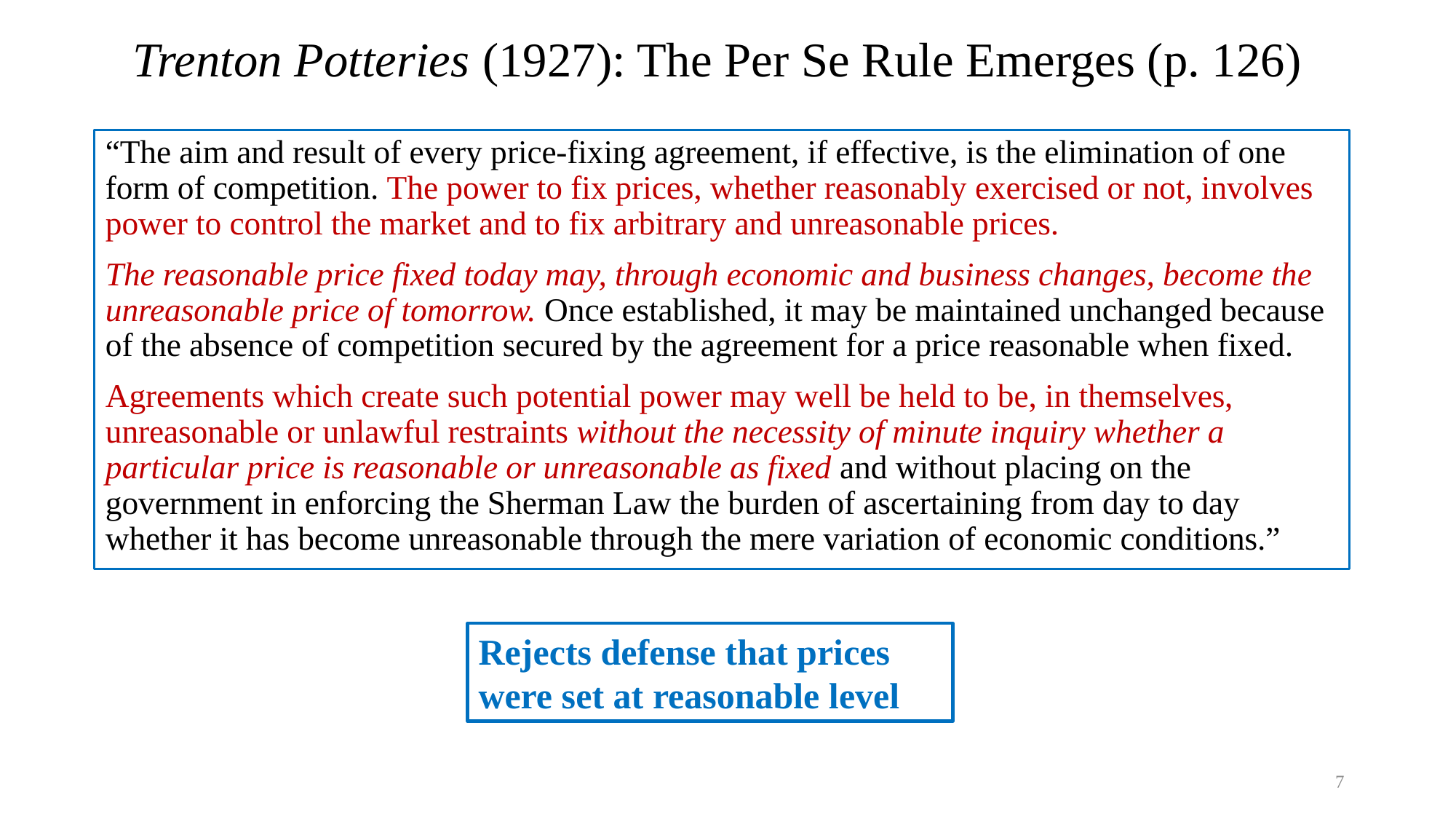

# Trenton Potteries (1927): The Per Se Rule Emerges (p. 126)
“The aim and result of every price-fixing agreement, if effective, is the elimination of one form of competition. The power to fix prices, whether reasonably exercised or not, involves power to control the market and to fix arbitrary and unreasonable prices.
The reasonable price fixed today may, through economic and business changes, become the unreasonable price of tomorrow. Once established, it may be maintained unchanged because of the absence of competition secured by the agreement for a price reasonable when fixed.
Agreements which create such potential power may well be held to be, in themselves, unreasonable or unlawful restraints without the necessity of minute inquiry whether a particular price is reasonable or unreasonable as fixed and without placing on the government in enforcing the Sherman Law the burden of ascertaining from day to day whether it has become unreasonable through the mere variation of economic conditions.”
Rejects defense that prices were set at reasonable level
7